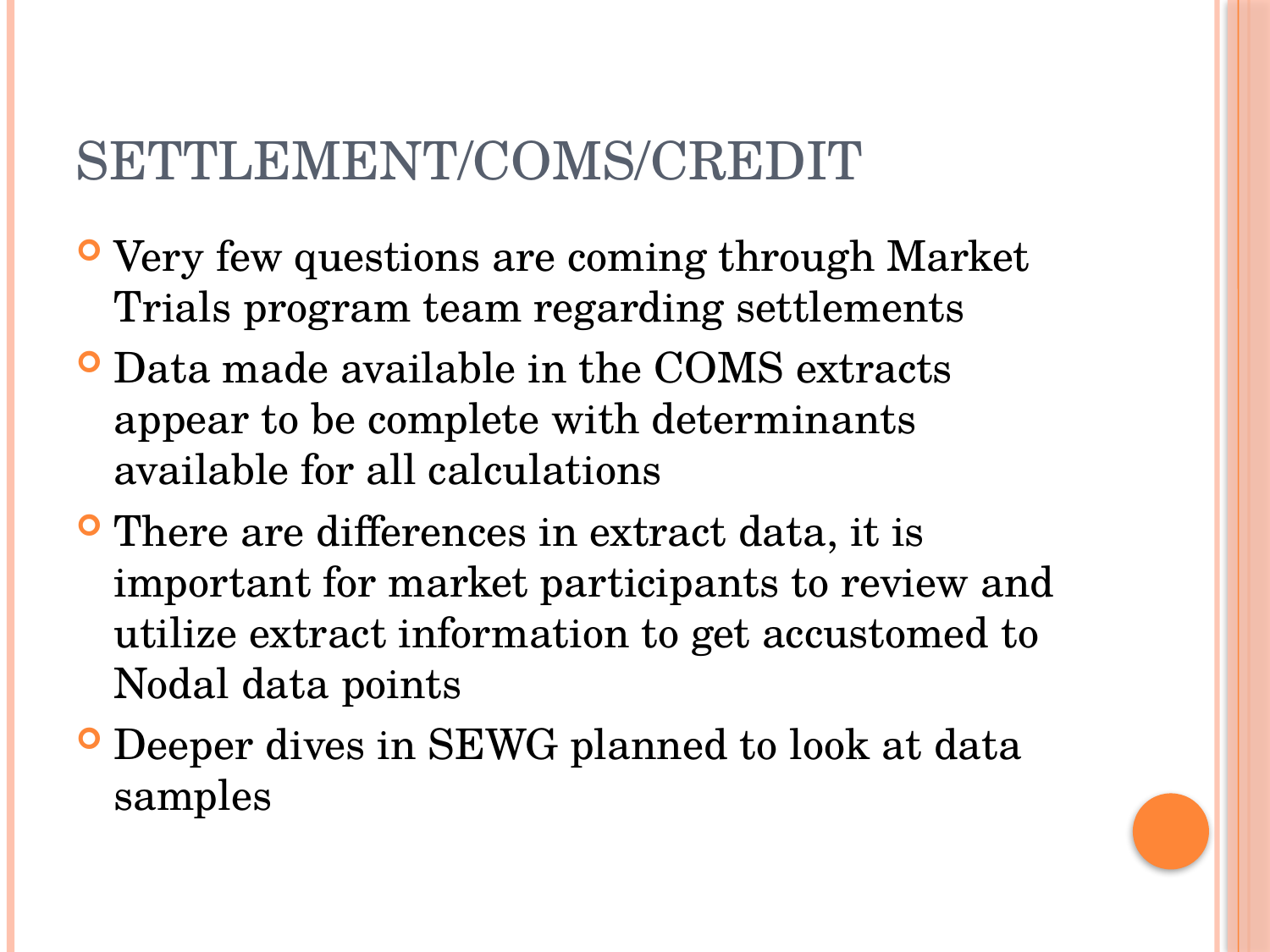

# Settlement/COMS/Credit
Very few questions are coming through Market Trials program team regarding settlements
Data made available in the COMS extracts appear to be complete with determinants available for all calculations
There are differences in extract data, it is important for market participants to review and utilize extract information to get accustomed to Nodal data points
Deeper dives in SEWG planned to look at data samples